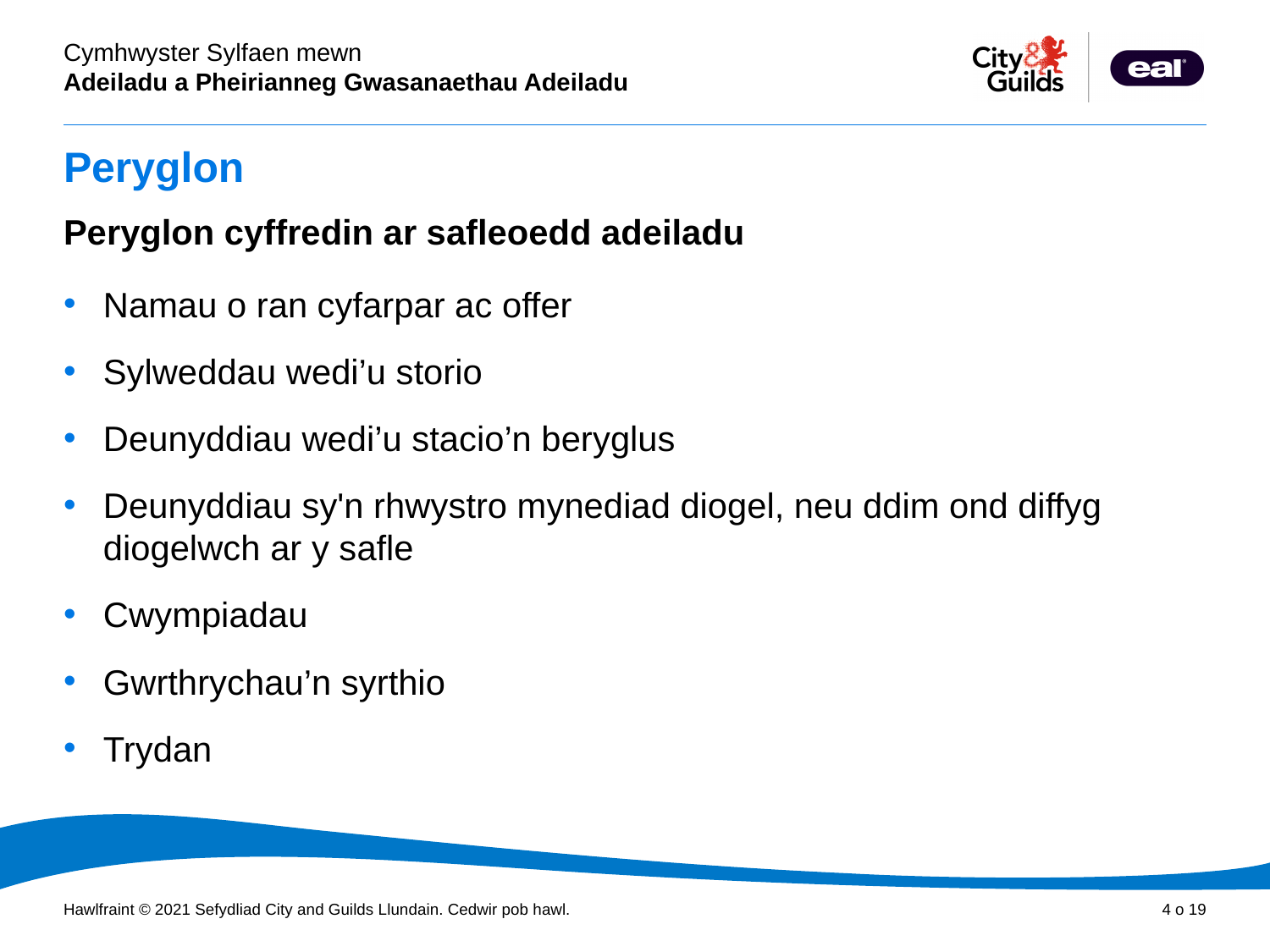

# Peryglon
Peryglon cyffredin ar safleoedd adeiladu
Namau o ran cyfarpar ac offer
Sylweddau wedi’u storio
Deunyddiau wedi’u stacio’n beryglus
Deunyddiau sy'n rhwystro mynediad diogel, neu ddim ond diffyg diogelwch ar y safle
Cwympiadau
Gwrthrychau’n syrthio
Trydan